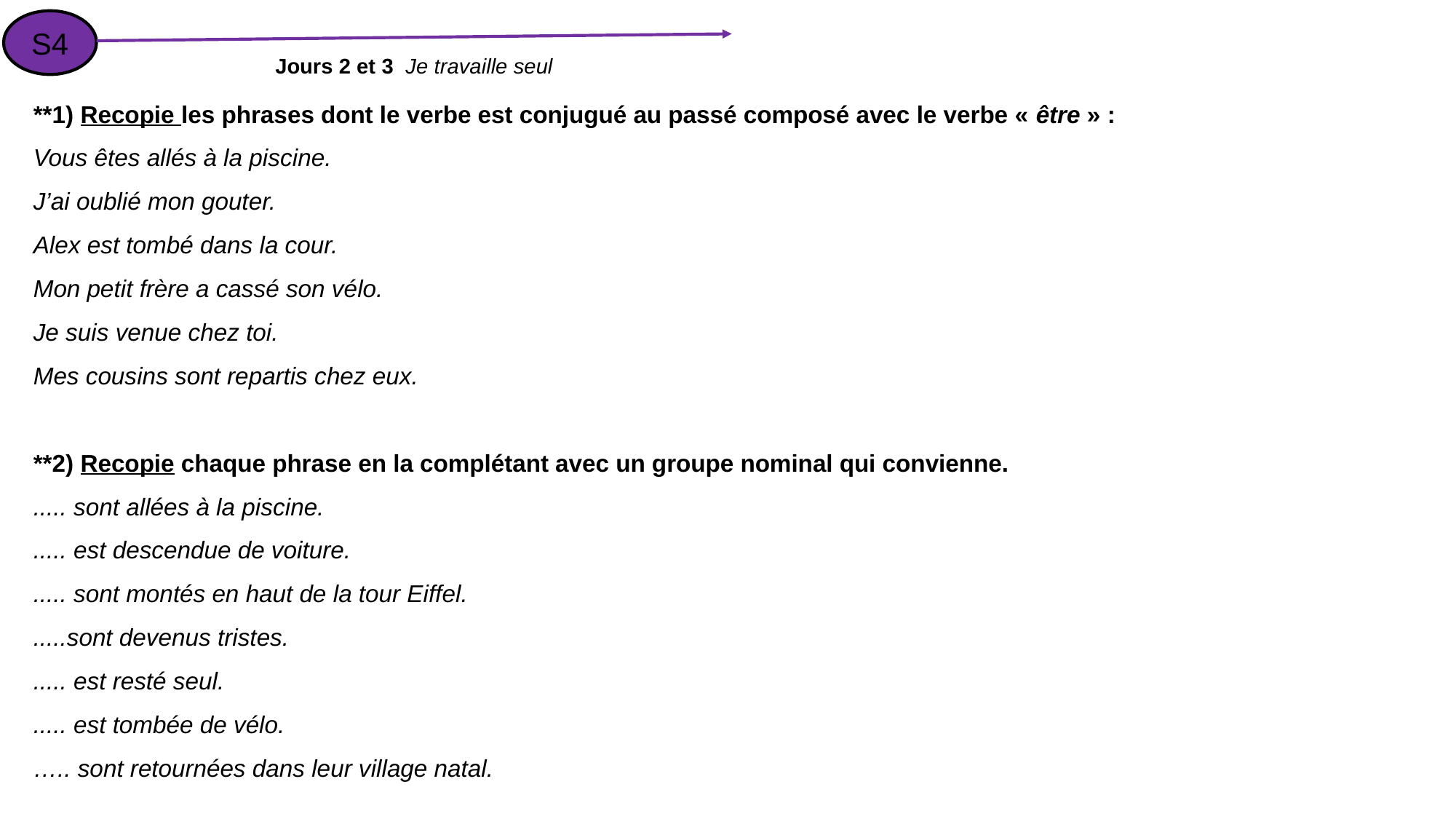

S4
Jours 2 et 3  Je travaille seul
**1) Recopie les phrases dont le verbe est conjugué au passé composé avec le verbe « être » :
Vous êtes allés à la piscine.
J’ai oublié mon gouter.
Alex est tombé dans la cour.
Mon petit frère a cassé son vélo.
Je suis venue chez toi.
Mes cousins sont repartis chez eux.

**2) Recopie chaque phrase en la complétant avec un groupe nominal qui convienne.
..... sont allées à la piscine.
..... est descendue de voiture.
..... sont montés en haut de la tour Eiffel.
.....sont devenus tristes.
..... est resté seul.
..... est tombée de vélo.
….. sont retournées dans leur village natal.